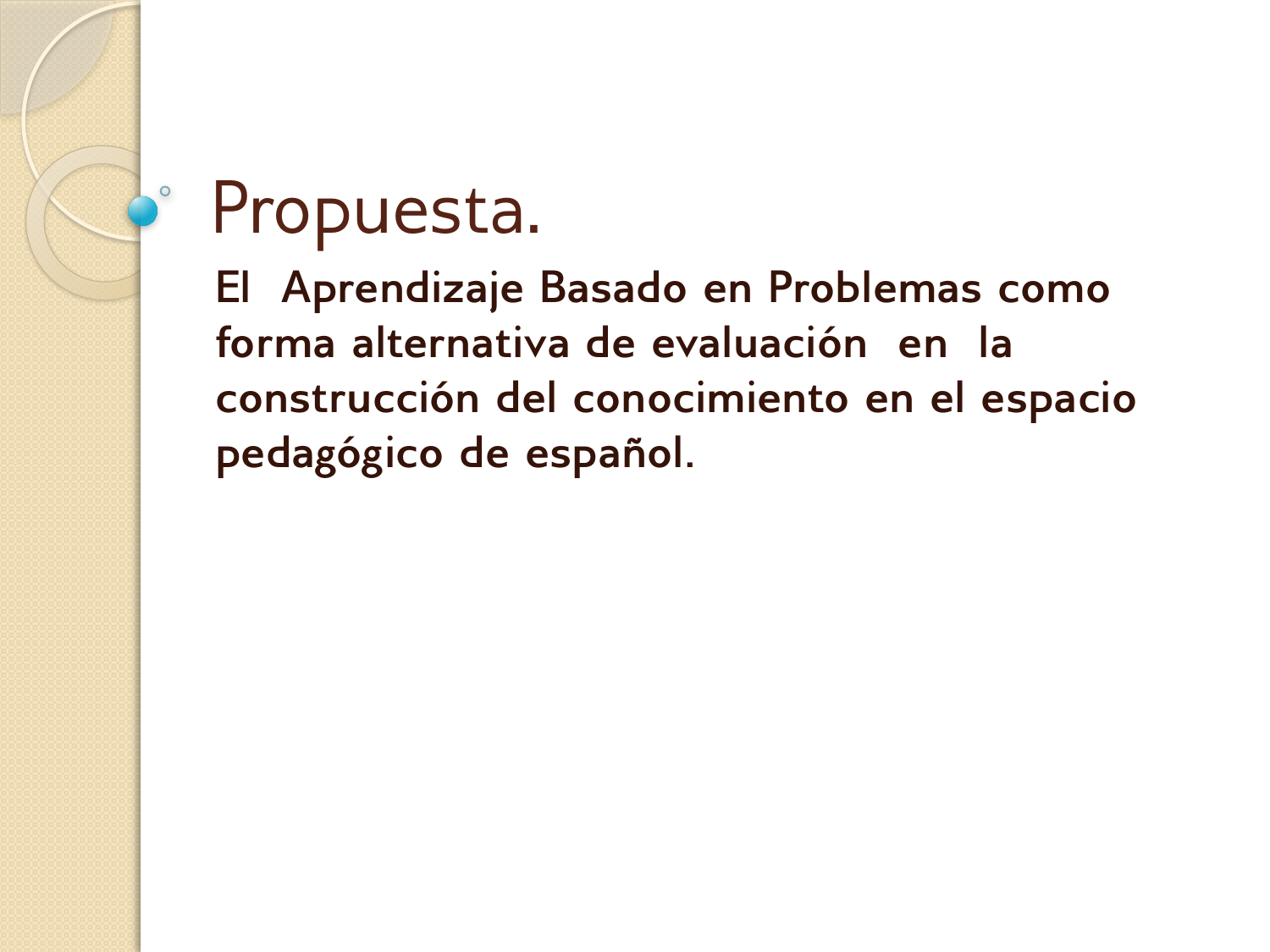

# Propuesta.
El  Aprendizaje Basado en Problemas como forma alternativa de evaluación  en  la construcción del conocimiento en el espacio pedagógico de español.